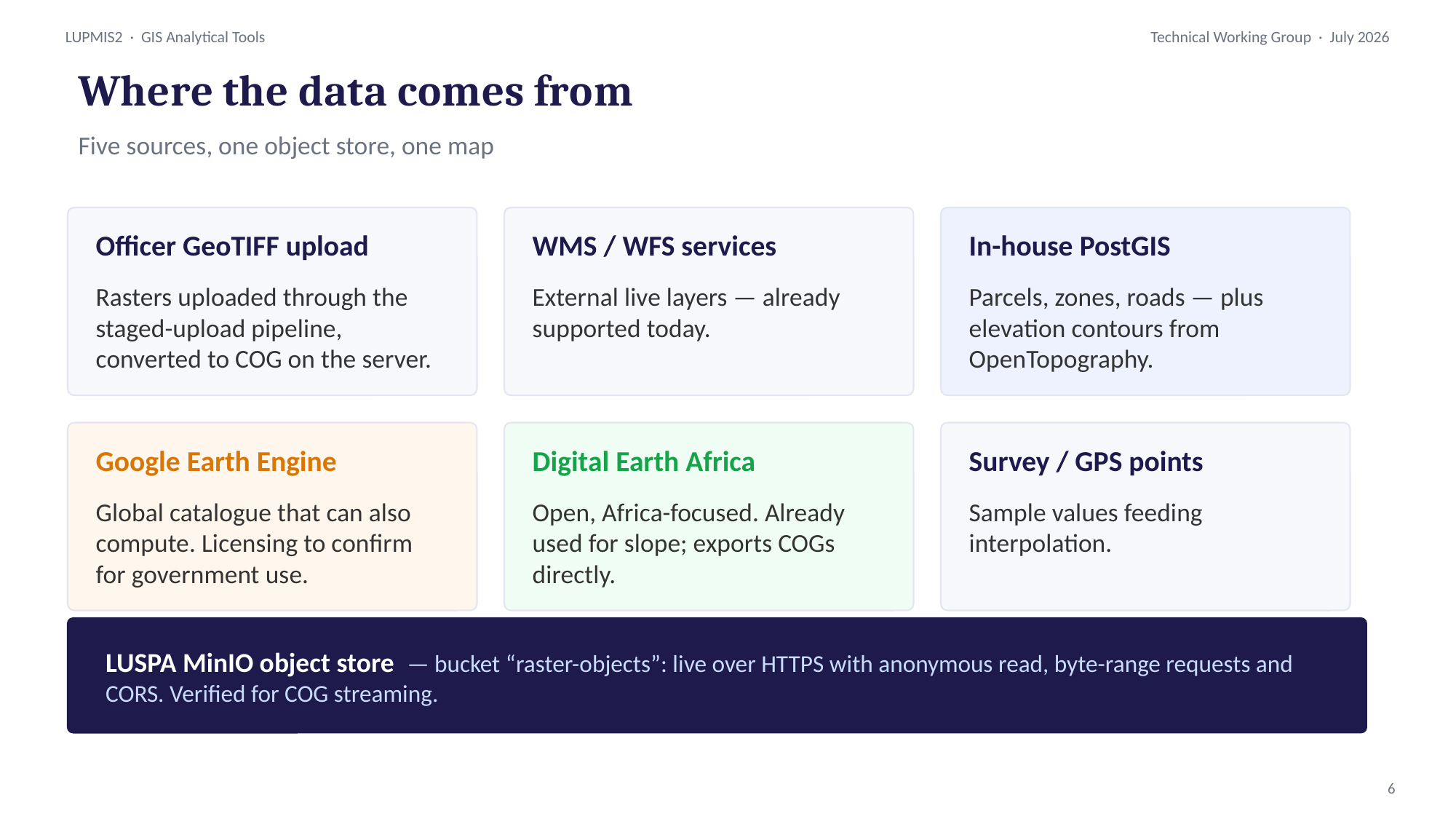

Where the data comes from
Five sources, one object store, one map

Officer GeoTIFF upload
WMS / WFS services
In-house PostGIS
Rasters uploaded through the staged-upload pipeline, converted to COG on the server.
External live layers — already supported today.
Parcels, zones, roads — plus elevation contours from OpenTopography.

Google Earth Engine
Digital Earth Africa
Survey / GPS points
Global catalogue that can also compute. Licensing to confirm for government use.
Open, Africa-focused. Already used for slope; exports COGs directly.
Sample values feeding interpolation.

LUSPA MinIO object store  — bucket “raster-objects”: live over HTTPS with anonymous read, byte-range requests and CORS. Verified for COG streaming.
6